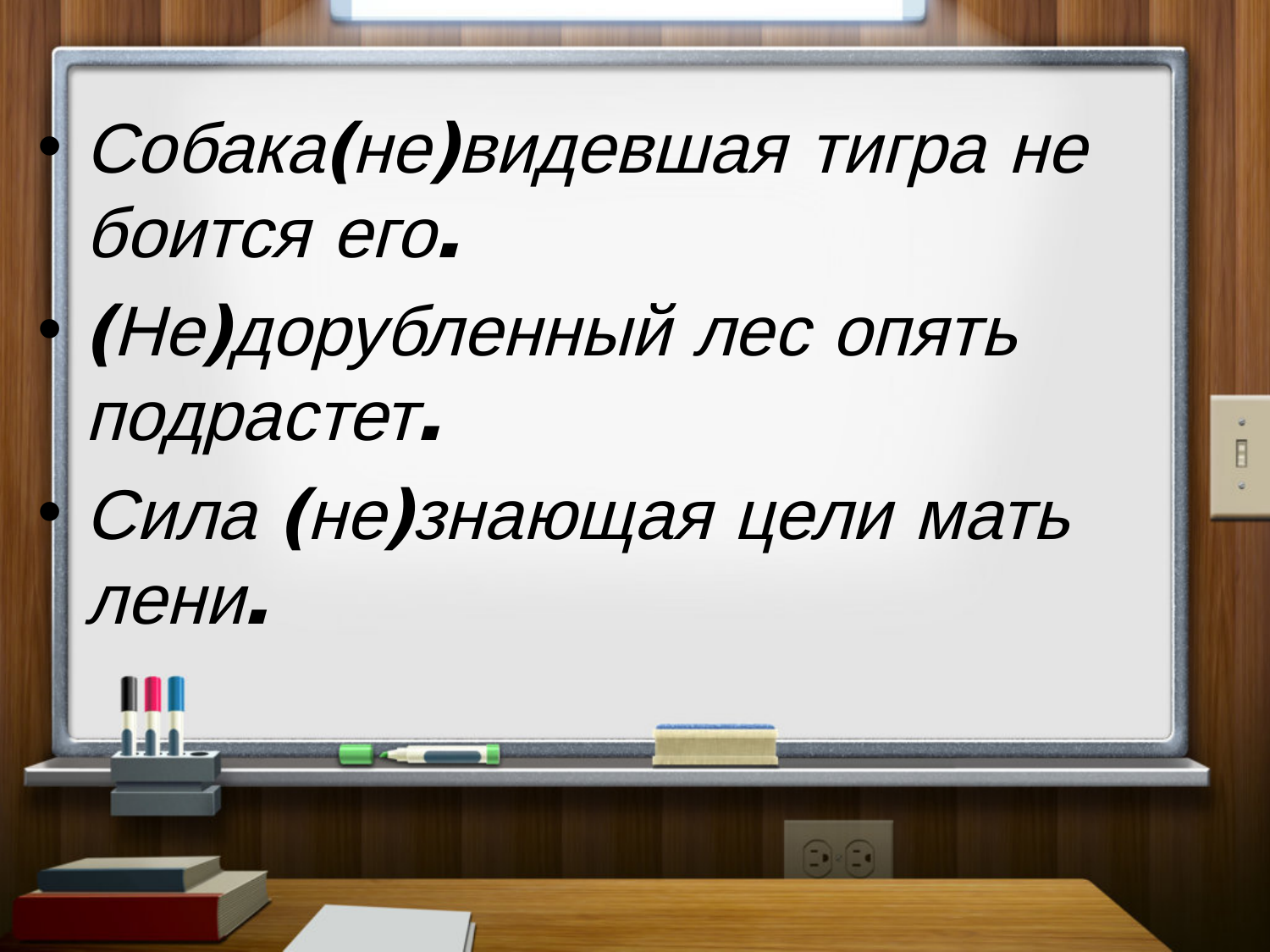

#
Собака(не)видевшая тигра не боится его.
(Не)дорубленный лес опять подрастет.
Сила (не)знающая цели мать лени.